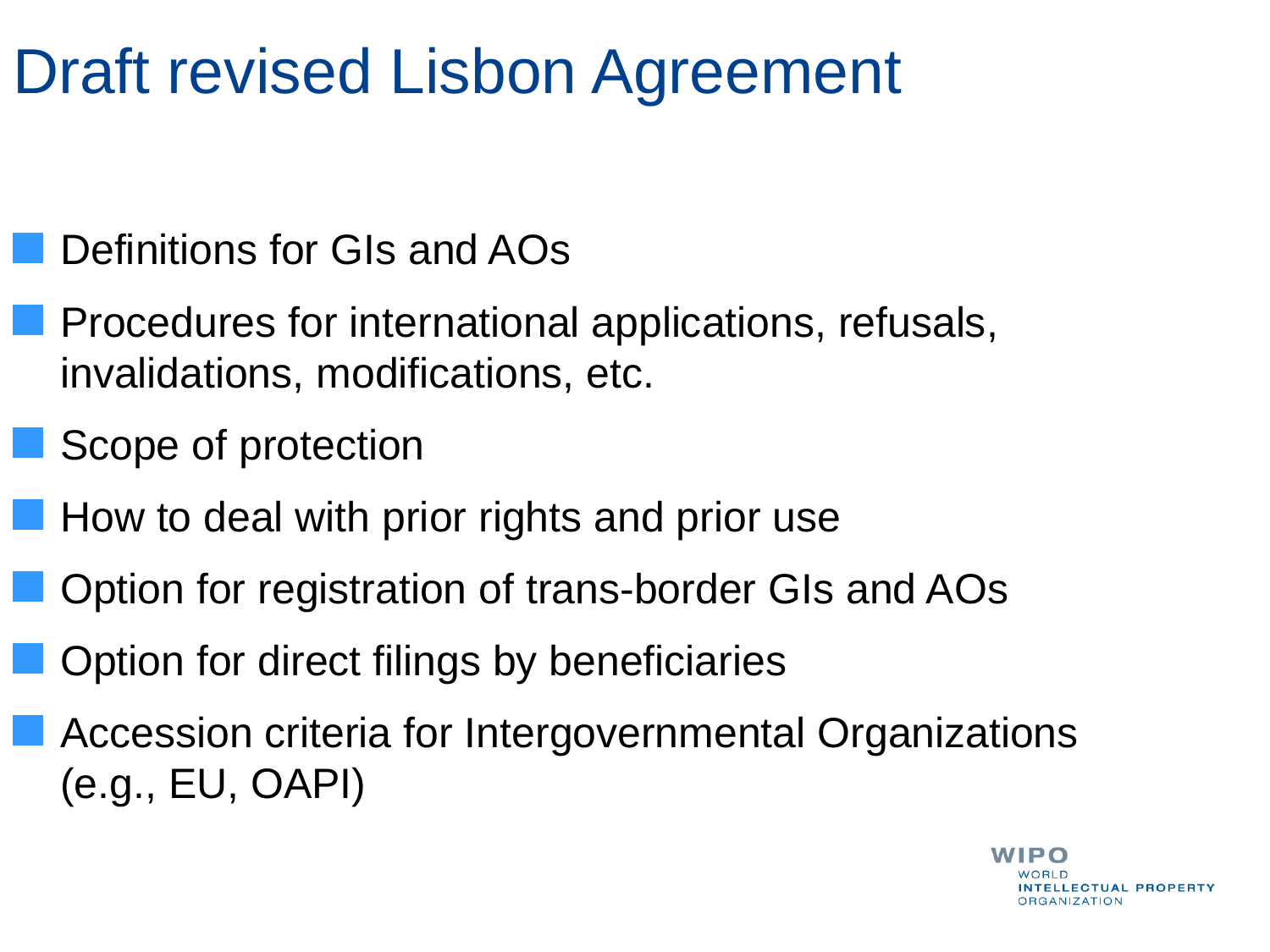

Draft revised Lisbon Agreement
Definitions for GIs and AOs
Procedures for international applications, refusals, invalidations, modifications, etc.
Scope of protection
How to deal with prior rights and prior use
Option for registration of trans-border GIs and AOs
Option for direct filings by beneficiaries
Accession criteria for Intergovernmental Organizations (e.g., EU, OAPI)